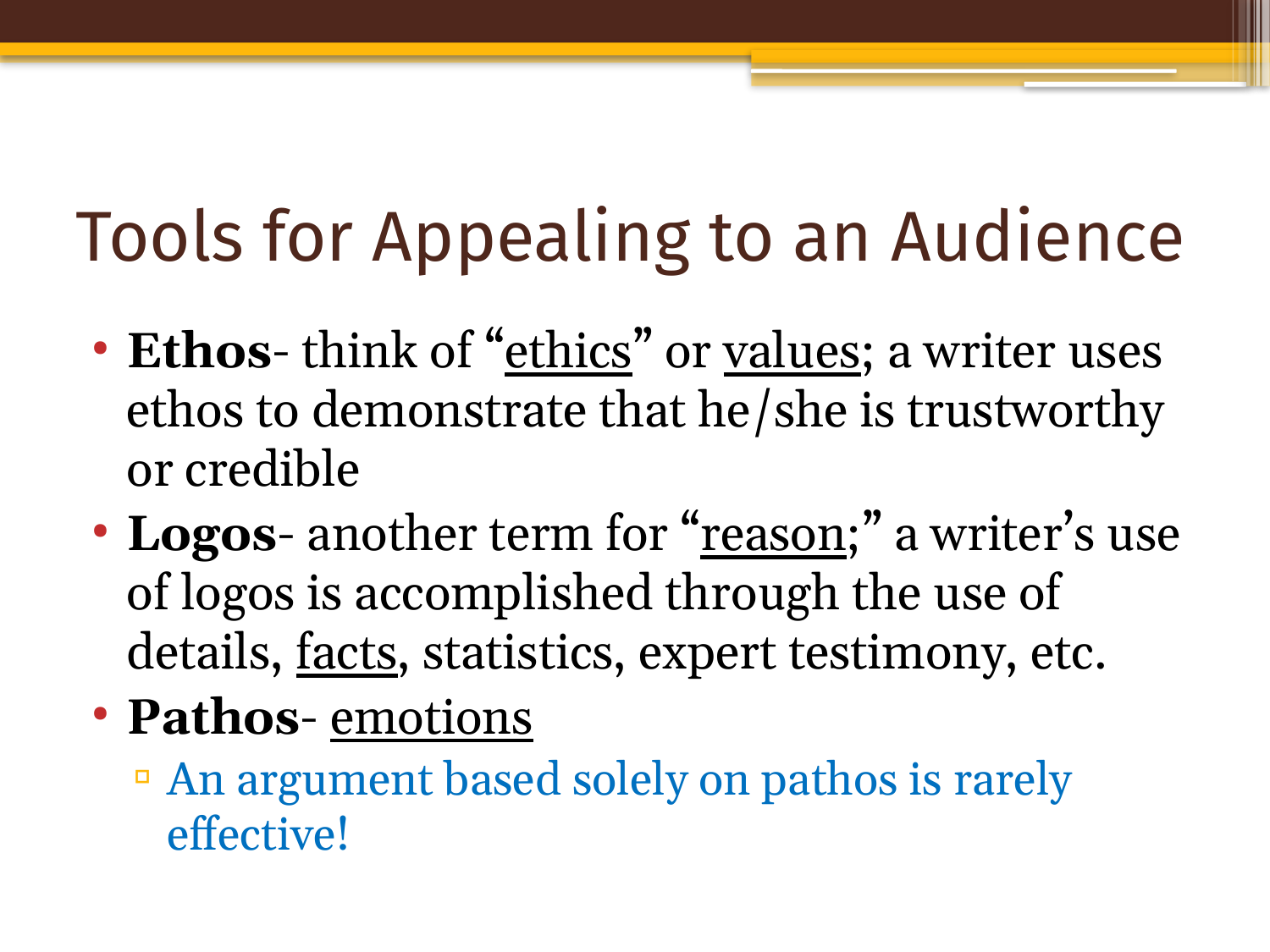

# Tools for Appealing to an Audience
Ethos- think of “ethics” or values; a writer uses ethos to demonstrate that he/she is trustworthy or credible
Logos- another term for “reason;” a writer’s use of logos is accomplished through the use of details, facts, statistics, expert testimony, etc.
Pathos- emotions
An argument based solely on pathos is rarely effective!